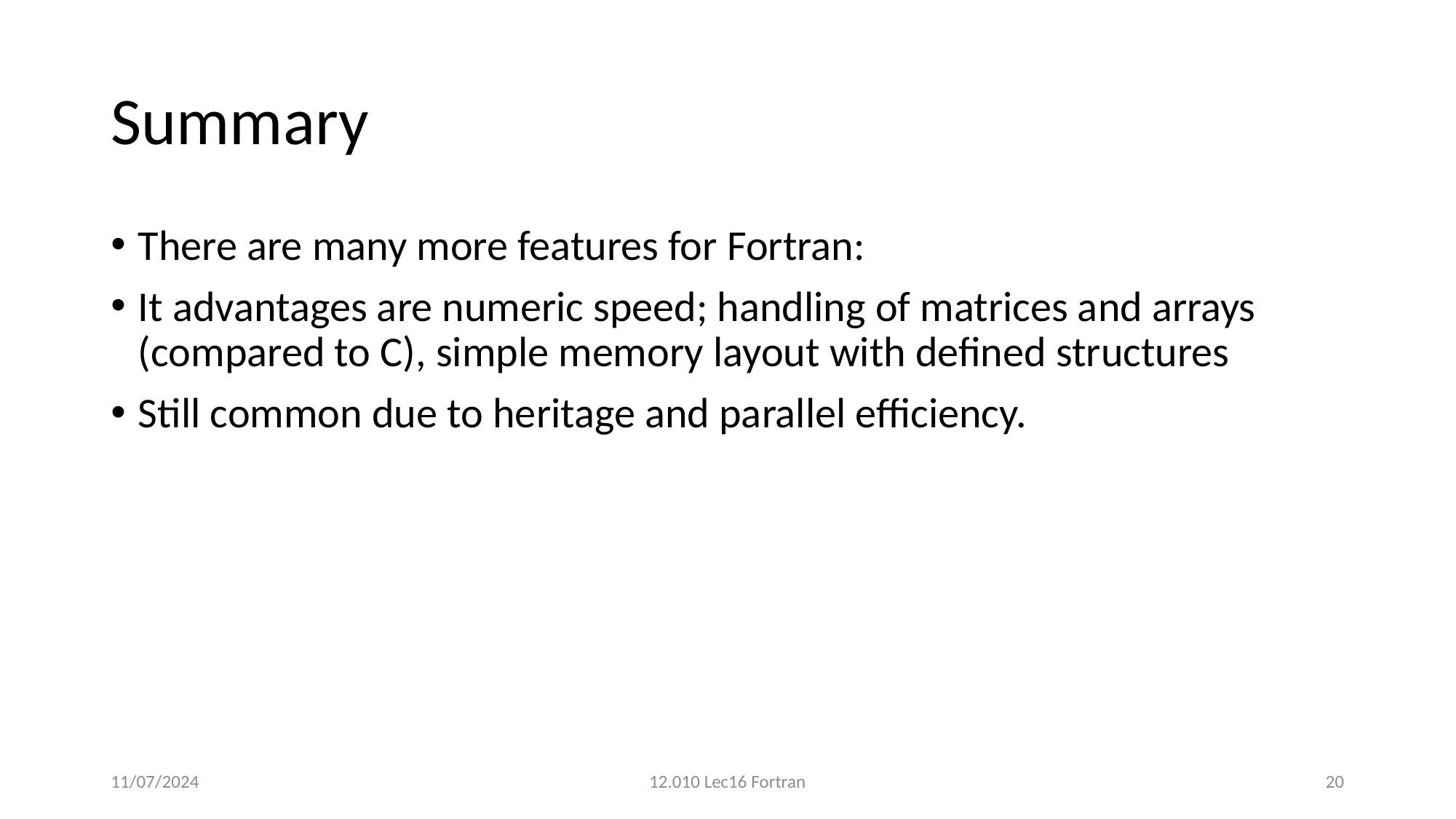

# Summary
There are many more features for Fortran:
It advantages are numeric speed; handling of matrices and arrays (compared to C), simple memory layout with defined structures
Still common due to heritage and parallel efficiency.
11/07/2024
12.010 Lec16 Fortran
20